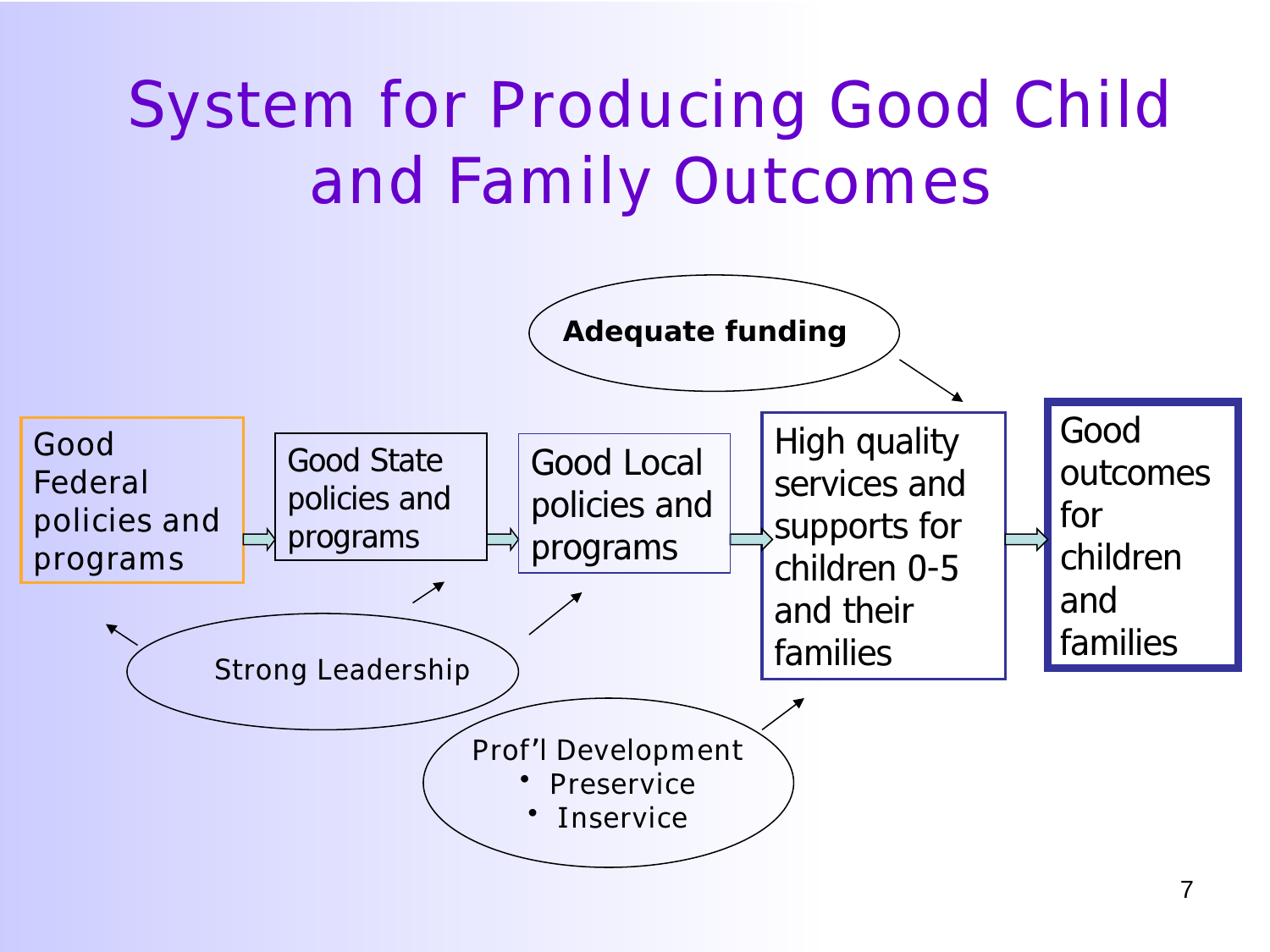

System for Producing Good Child and Family Outcomes

Adequate funding

Good outcomes for children and families
High quality services and supports for children 0-5 and their families
Good Federal policies and programs
Good State policies and programs
Good Local policies and programs

    Strong Leadership
Prof’l Development
Preservice
Inservice

7